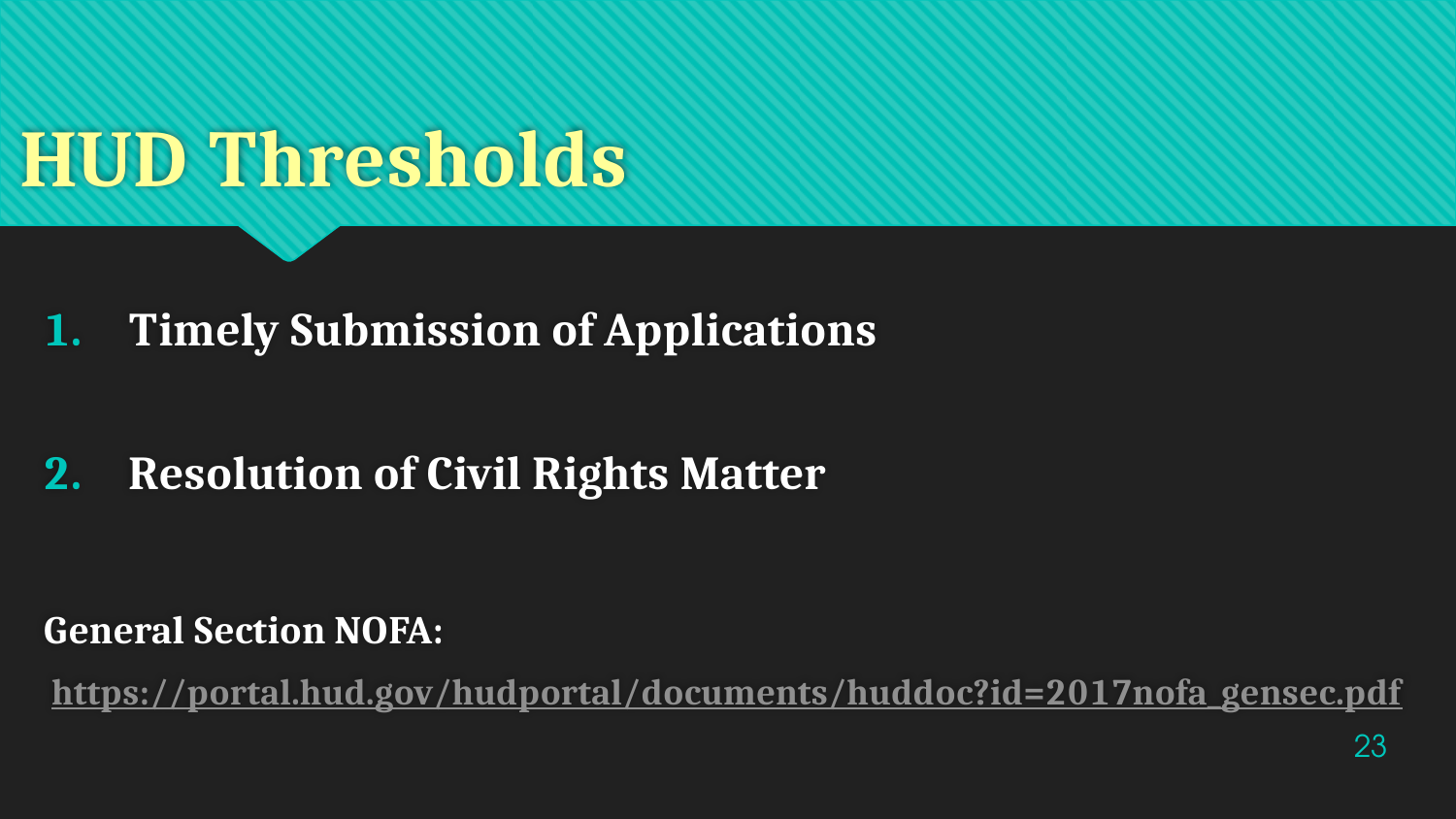

# HUD Thresholds

Timely Submission of Applications

Resolution of Civil Rights Matter

General Section NOFA:
 https://portal.hud.gov/hudportal/documents/huddoc?id=2017nofa_gensec.pdf

23